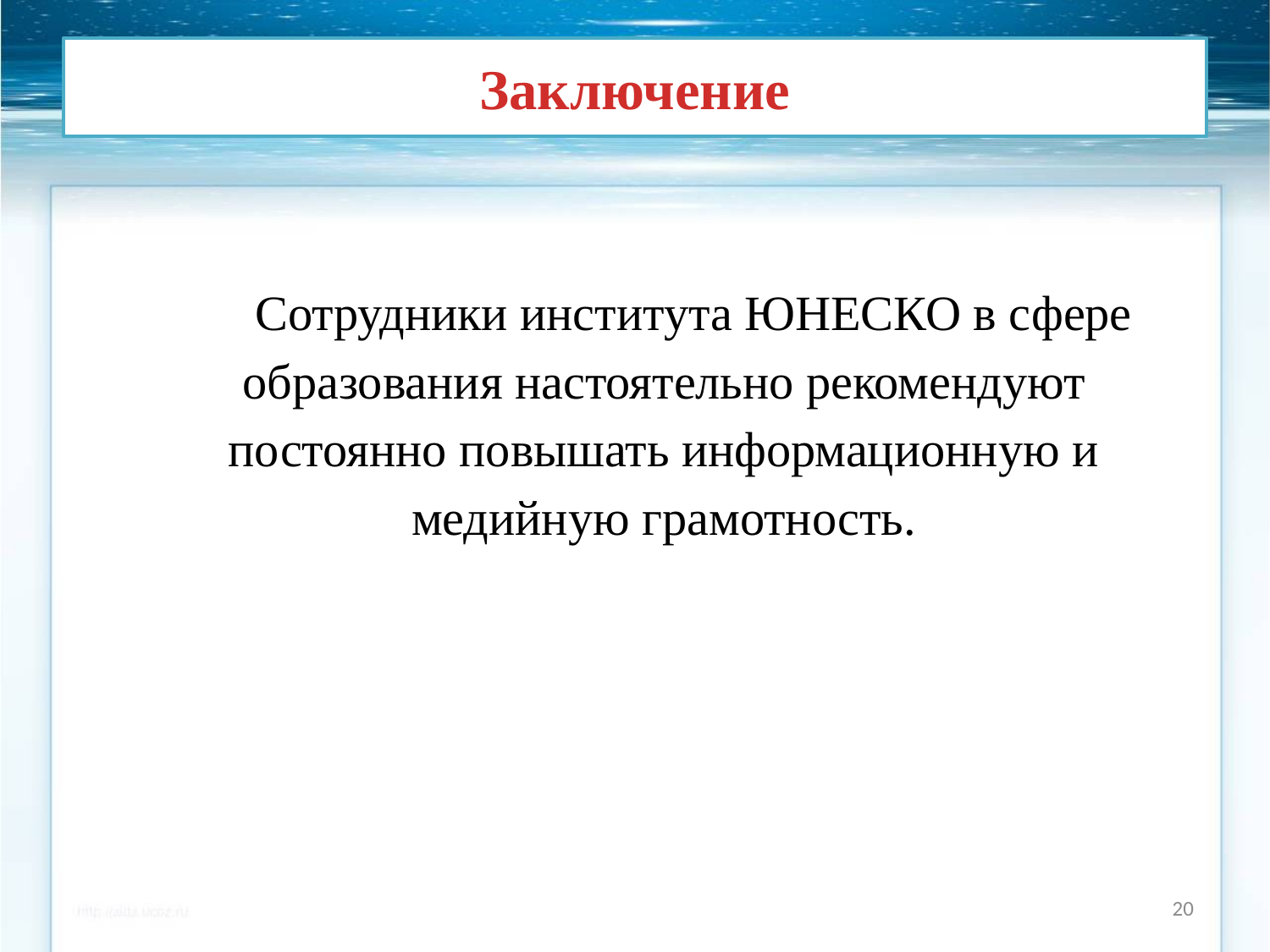

# Заключение
Сотрудники института ЮНЕСКО в сфере образования настоятельно рекомендуют постоянно повышать информационную и медийную грамотность.
20